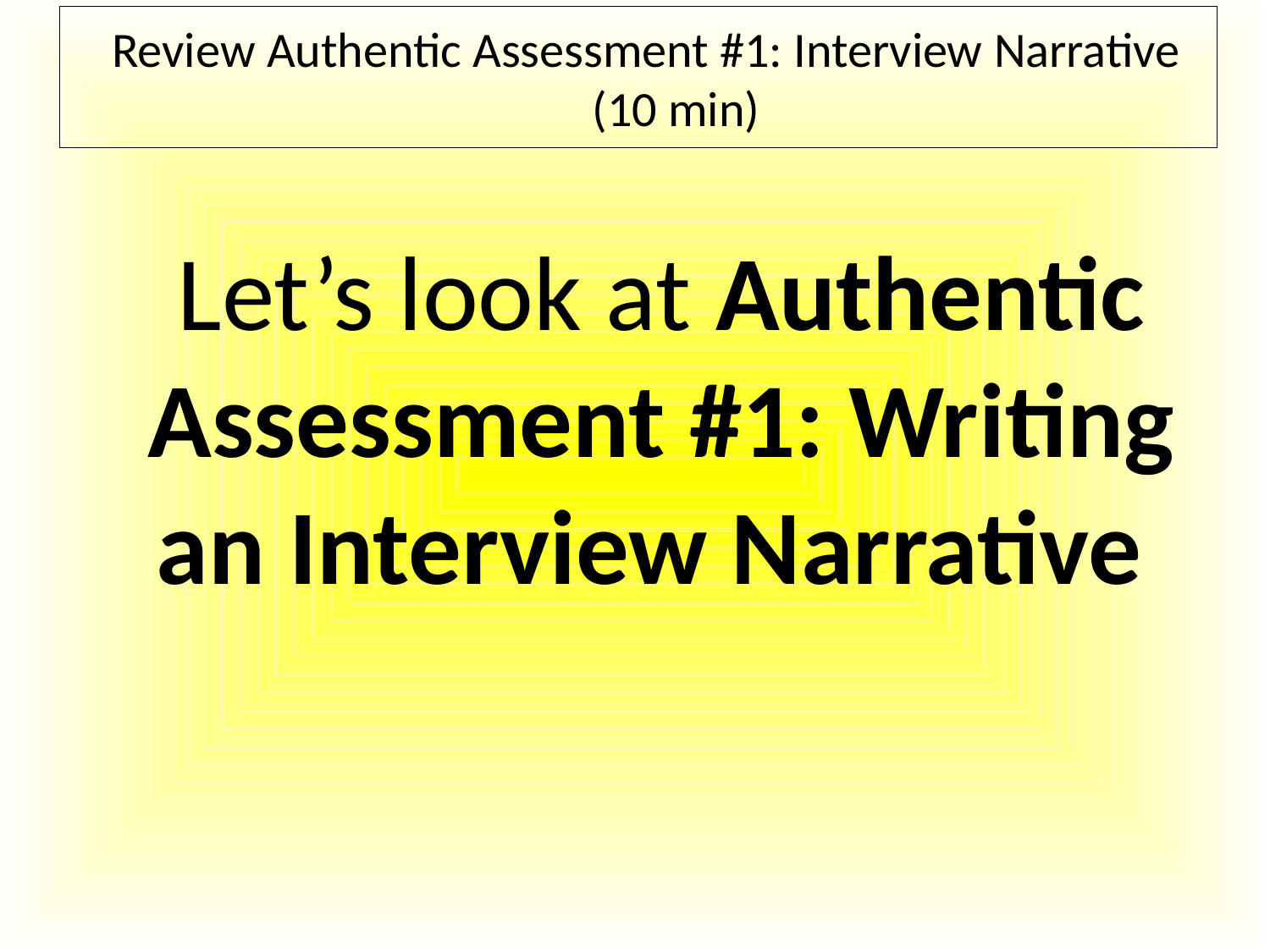

# Review Authentic Assessment #1: Interview Narrative (10 min)
Let’s look at Authentic Assessment #1: Writing an Interview Narrative